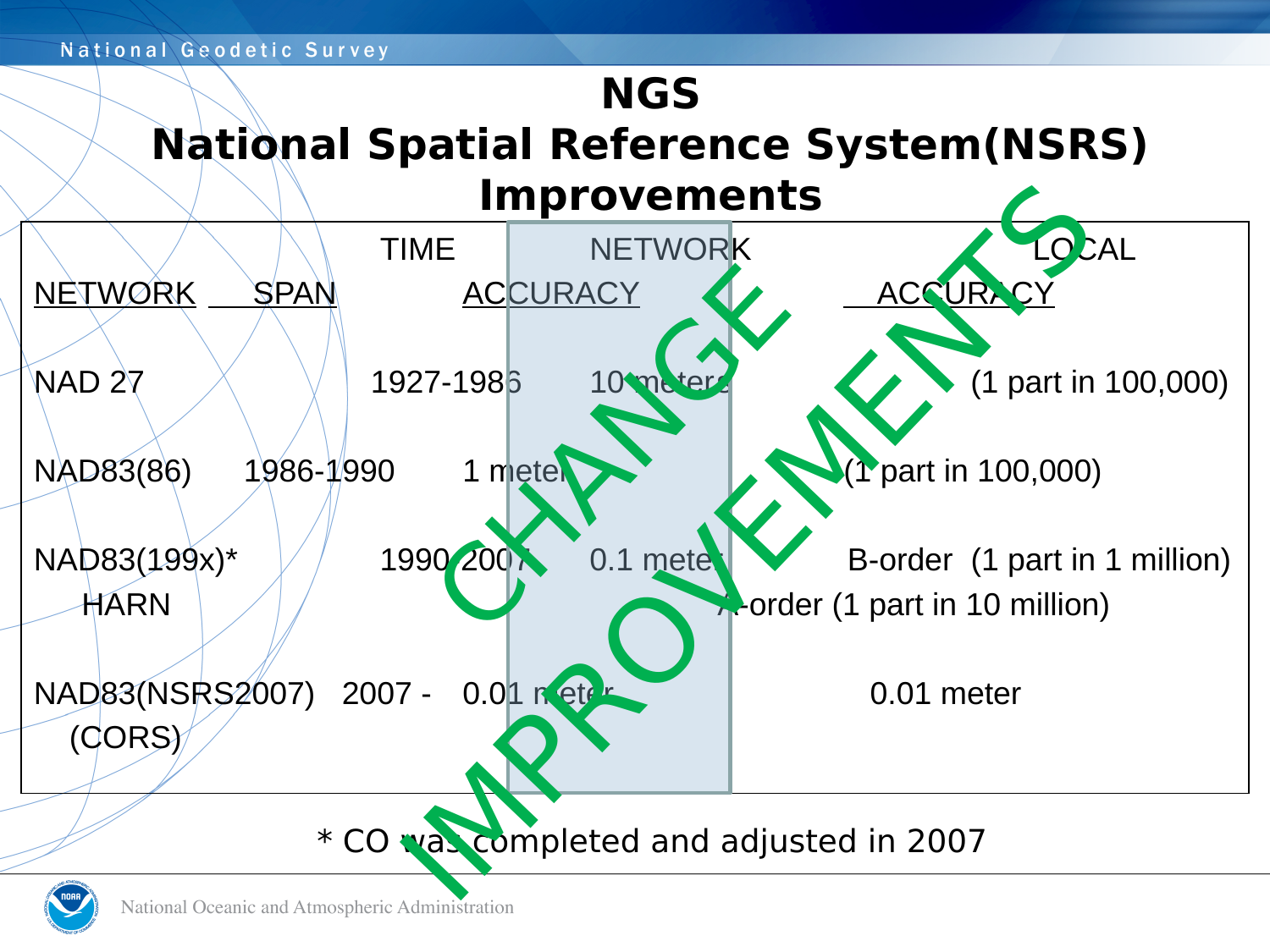

# NGS National Spatial Reference System(NSRS) Improvements
			     TIME		NETWORK		       LOCAL
NETWORK	     SPAN	ACCURACY		    ACCURACY

NAD 27		    1927-1986	10 meter	s		(1 part in 100,000)

NAD83(86)	    1986-1990	1 meter			(1 part in 100,000)

NAD83(199x)* 	     1990-2007	0.1 meter              B-order  (1 part in 1 million)
	HARN			                             A-order (1 part in 10 million)

NAD83(NSRS2007)   2007 -	0.01 meter		   0.01 meter
    (CORS)

CHANGE
IMPROVEMENTS
* CO was completed and adjusted in 2007